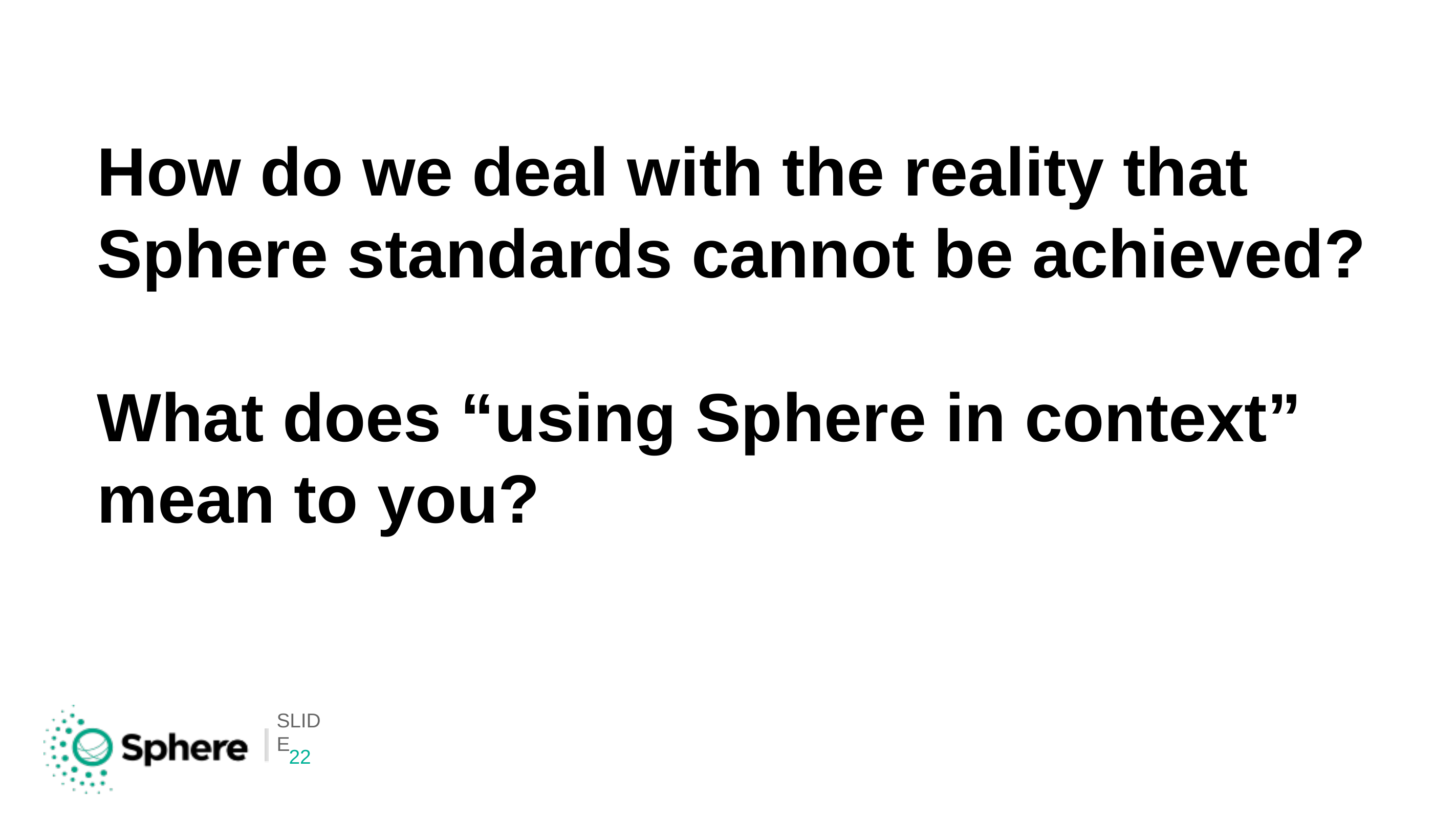

# How do we deal with the reality that Sphere standards cannot be achieved? What does “using Sphere in context” mean to you?
22